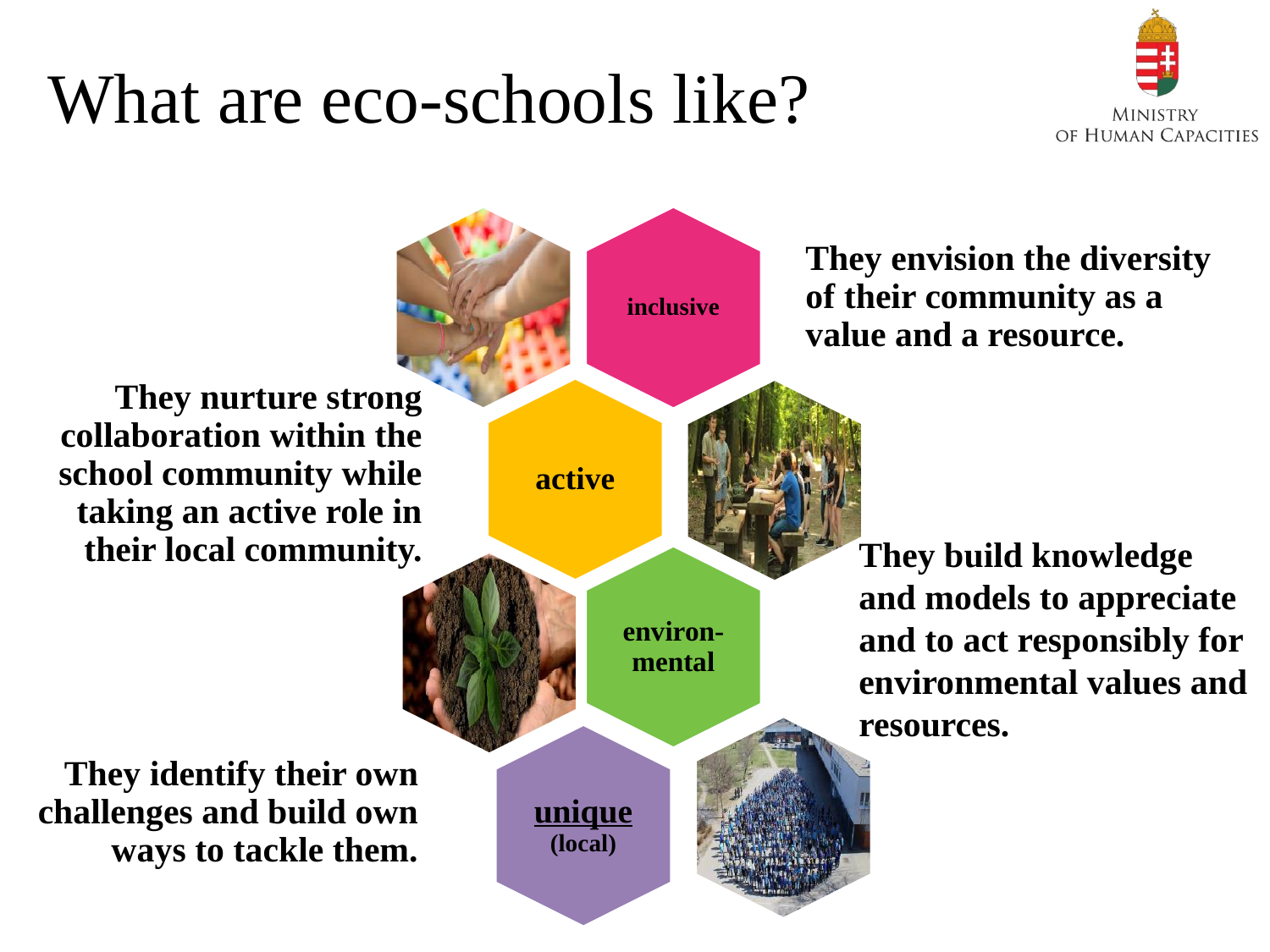

# What are eco-schools like?
inclusive
They envision the diversity of their community as a value and a resource.

active
They nurture strong collaboration within the school community while taking an active role in their local community.

environ-mental

unique (local)
They identify their own challenges and build own ways to tackle them.

They build knowledge and models to appreciate and to act responsibly for environmental values and resources.